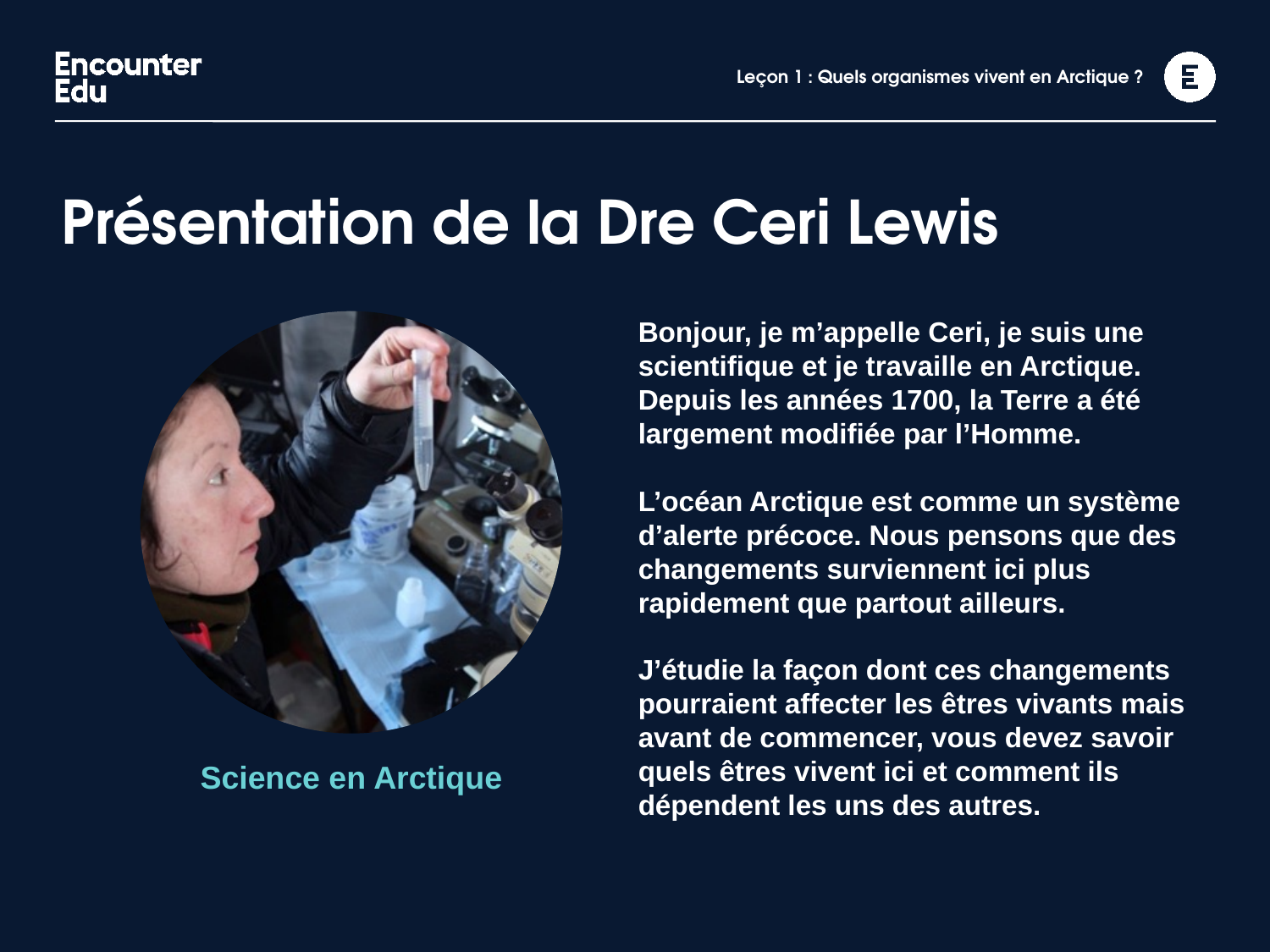

# Leçon 1 : Quels organismes vivent en Arctique ?
Présentation de la Dre Ceri Lewis

Bonjour, je m’appelle Ceri, je suis une scientifique et je travaille en Arctique. Depuis les années 1700, la Terre a été largement modifiée par l’Homme.

L’océan Arctique est comme un système d’alerte précoce. Nous pensons que des changements surviennent ici plus rapidement que partout ailleurs.

J’étudie la façon dont ces changements pourraient affecter les êtres vivants mais avant de commencer, vous devez savoir quels êtres vivent ici et comment ils dépendent les uns des autres.
Science en Arctique